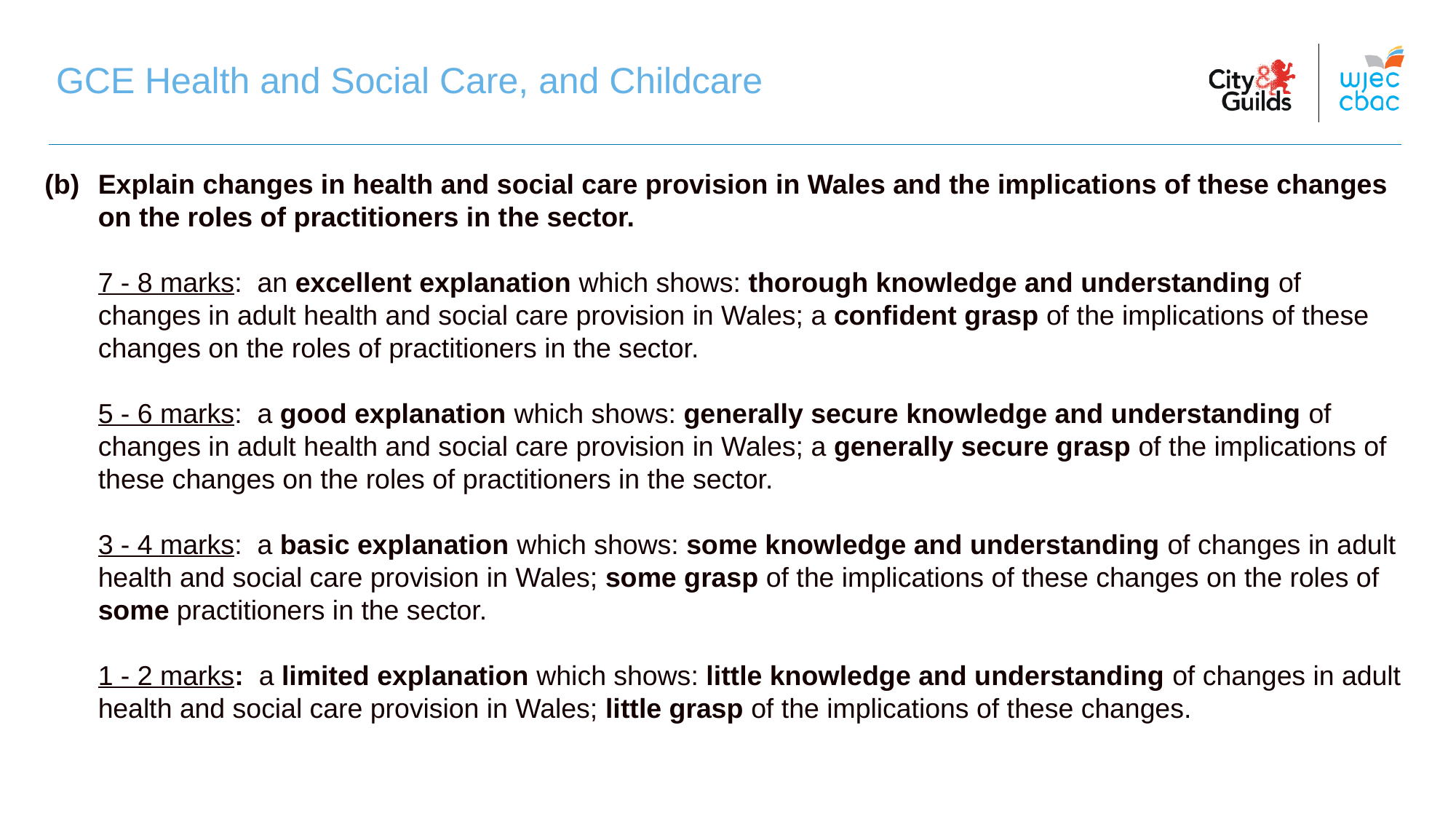

GCE Health and Social Care, and Childcare
(b)	Explain changes in health and social care provision in Wales and the implications of these changes on the roles of practitioners in the sector.

	7 - 8 marks:  an excellent explanation which shows: thorough knowledge and understanding of changes in adult health and social care provision in Wales; a confident grasp of the implications of these changes on the roles of practitioners in the sector.

	5 - 6 marks:  a good explanation which shows: generally secure knowledge and understanding of changes in adult health and social care provision in Wales; a generally secure grasp of the implications of these changes on the roles of practitioners in the sector.

	3 - 4 marks:  a basic explanation which shows: some knowledge and understanding of changes in adult health and social care provision in Wales; some grasp of the implications of these changes on the roles of some practitioners in the sector.

	1 - 2 marks:  a limited explanation which shows: little knowledge and understanding of changes in adult health and social care provision in Wales; little grasp of the implications of these changes.